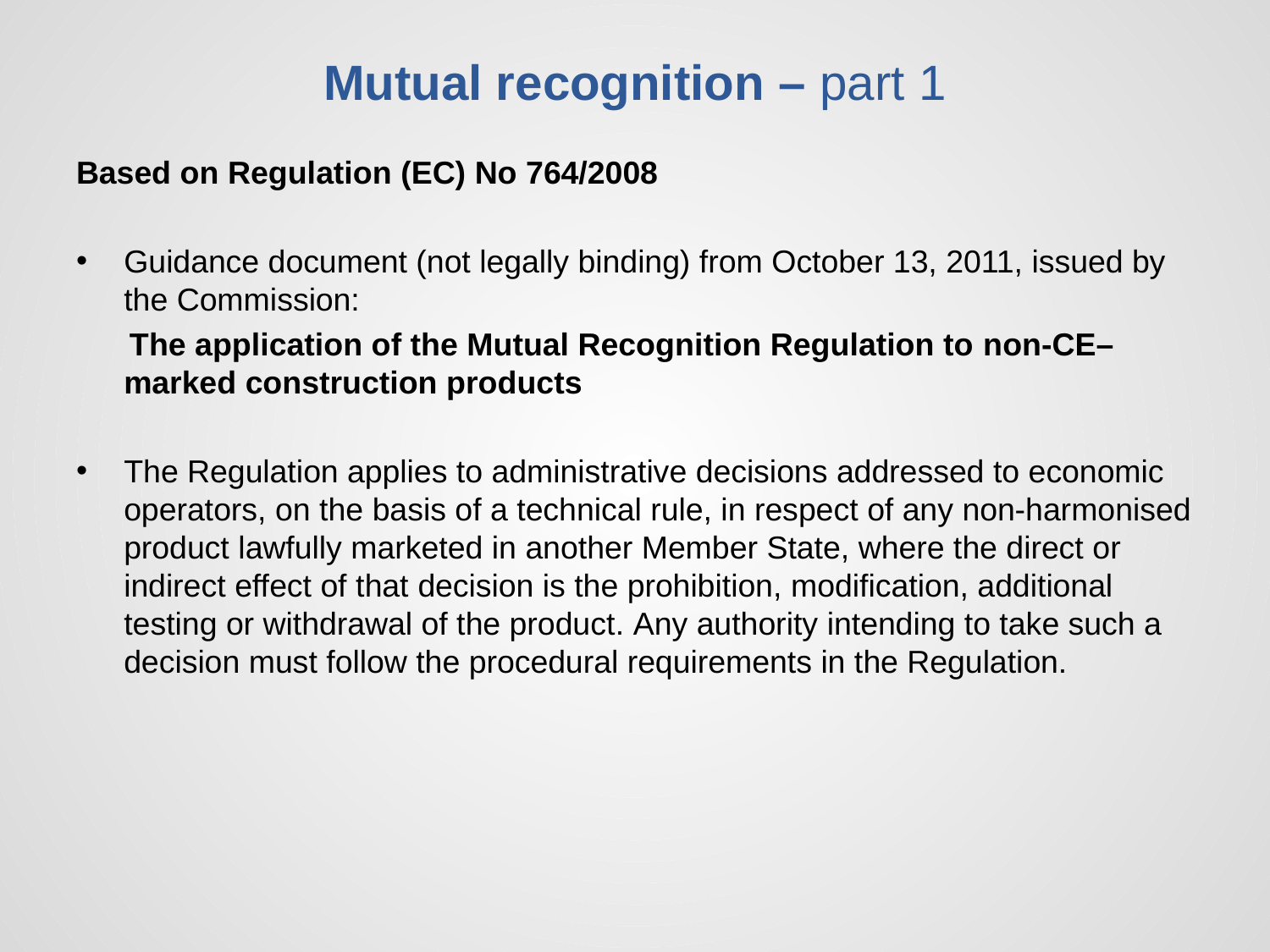

# Mutual recognition – part 1
Based on Regulation (EC) No 764/2008

Guidance document (not legally binding) from October 13, 2011, issued by the Commission:
      The application of the Mutual Recognition Regulation to non-CE–marked construction products

The Regulation applies to administrative decisions addressed to economic operators, on the basis of a technical rule, in respect of any non-harmonised product lawfully marketed in another Member State, where the direct or indirect effect of that decision is the prohibition, modification, additional testing or withdrawal of the product. Any authority intending to take such a decision must follow the procedural requirements in the Regulation.